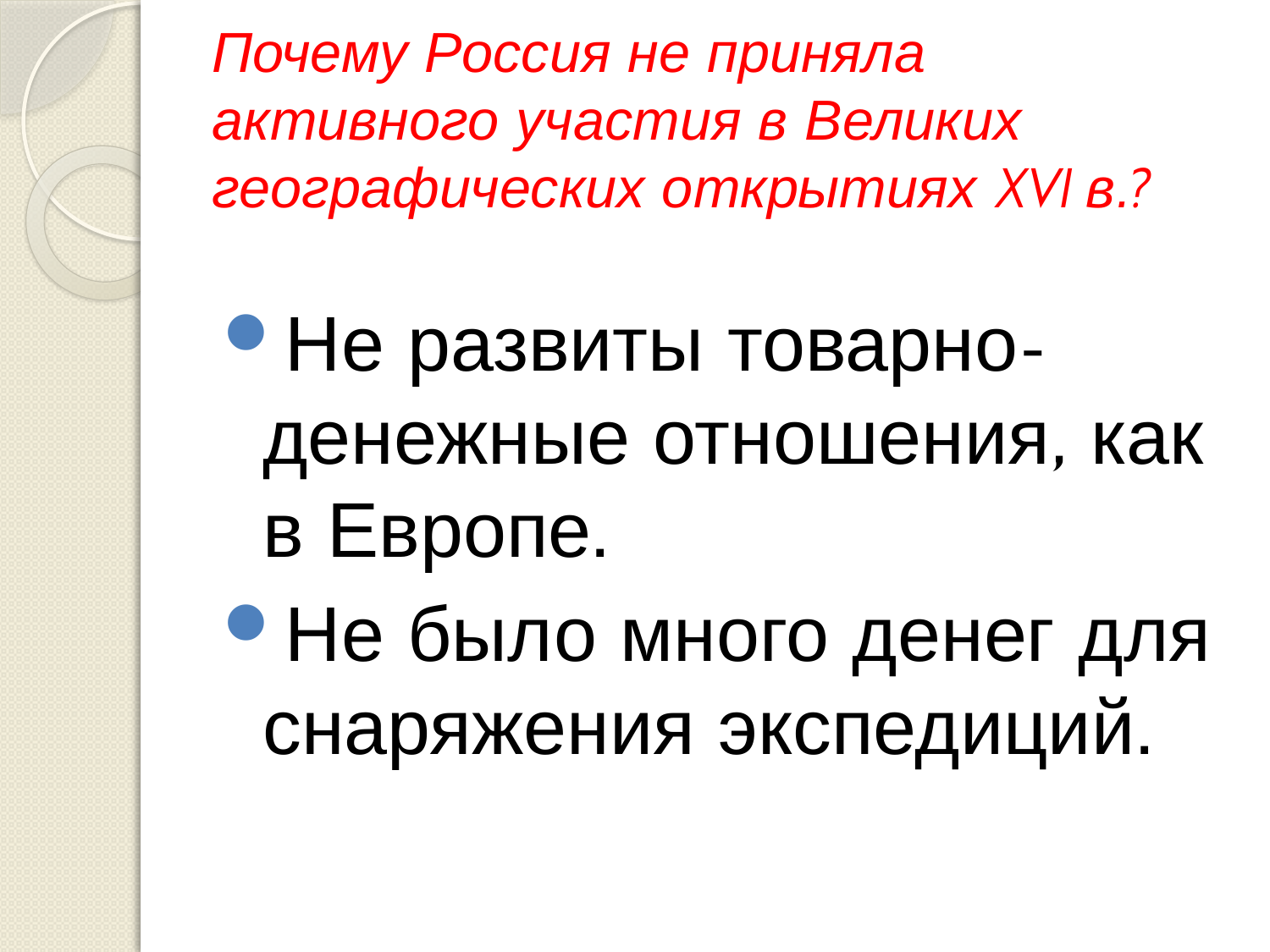

# Почему Россия не приняла активного участия в Великих географических открытиях XVI в.?
Не развиты товарно-денежные отношения, как в Европе.
Не было много денег для снаряжения экспедиций.